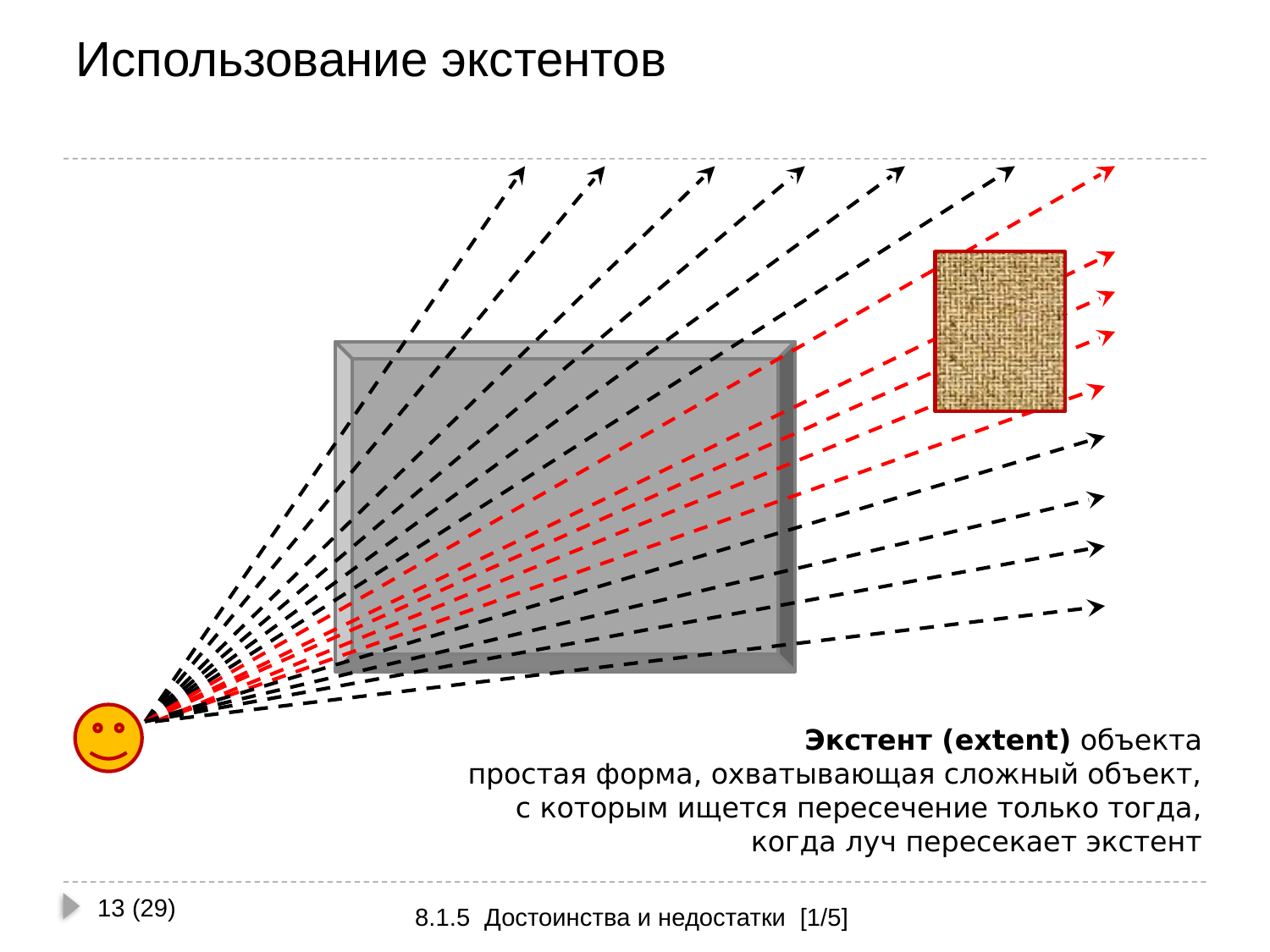

# Использование экстентов

Экстент (extent) объекта
простая форма, охватывающая сложный объект,
с которым ищется пересечение только тогда,
когда луч пересекает экстент
13 (29)
8.1.5  Достоинства и недостатки  [1/5]